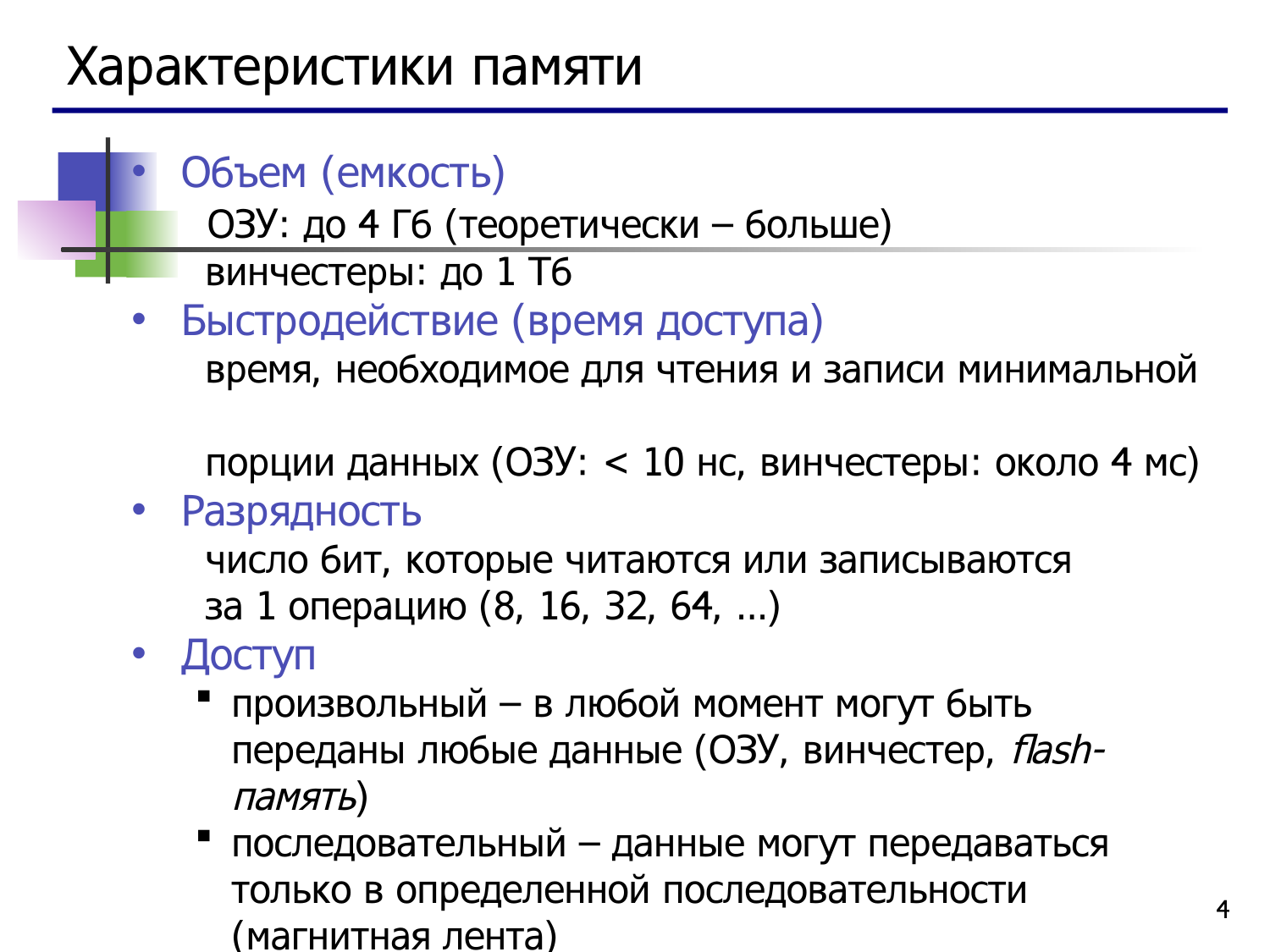

Характеристики памяти

Объем (емкость)
  ОЗУ: до 4 Гб (теоретически – больше)
  винчестеры: до 1 Тб
Быстродействие (время доступа)
  время, необходимое для чтения и записи минимальной
  порции данных (ОЗУ: < 10 нс, винчестеры: около 4 мс)
Разрядность
  число бит, которые читаются или записываются
  за 1 операцию (8, 16, 32, 64, …)
Доступ
произвольный – в любой момент могут быть   переданы любые данные (ОЗУ, винчестер, flash-память)
последовательный – данные могут передаваться только в определенной последовательности
(магнитная лента)
4